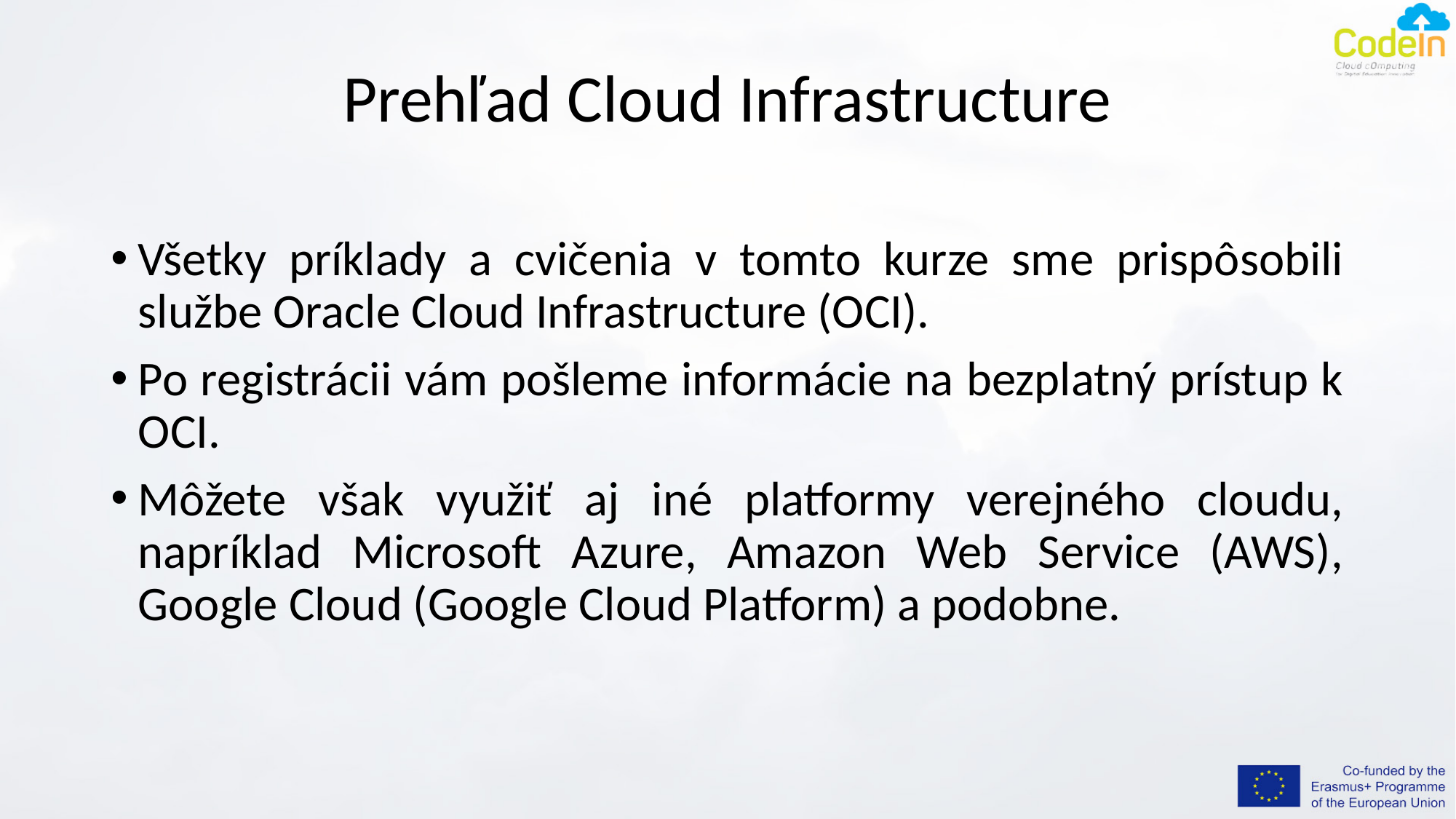

# Prehľad Cloud Infrastructure

Všetky príklady a cvičenia v tomto kurze sme prispôsobili službe Oracle Cloud Infrastructure (OCI).
Po registrácii vám pošleme informácie na bezplatný prístup k OCI.
Môžete však využiť aj iné platformy verejného cloudu, napríklad Microsoft Azure, Amazon Web Service (AWS), Google Cloud (Google Cloud Platform) a podobne.